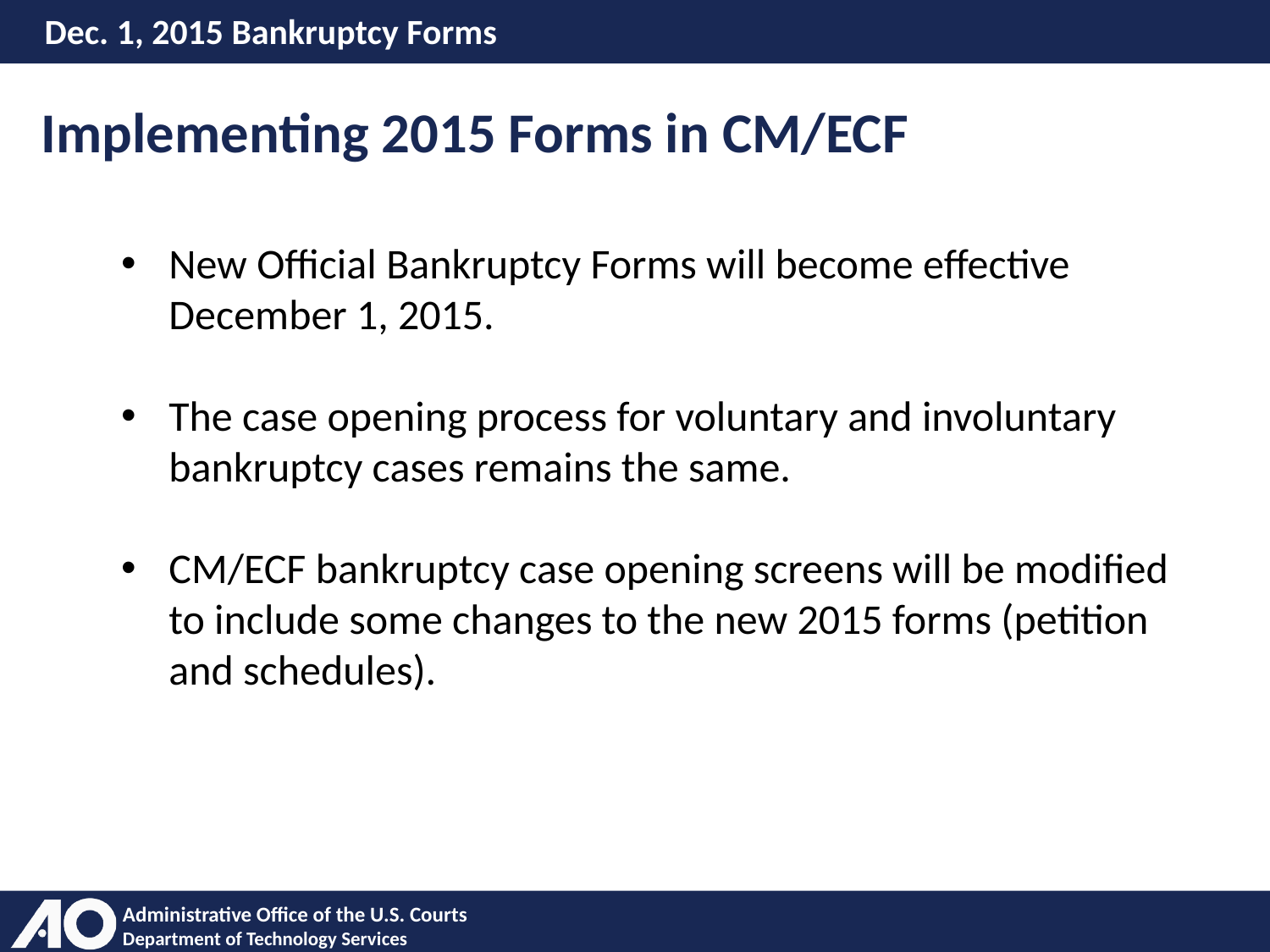

# Dec. 1, 2015 Bankruptcy Forms

Implementing 2015 Forms in CM/ECF
New Official Bankruptcy Forms will become effective December 1, 2015.

The case opening process for voluntary and involuntary bankruptcy cases remains the same.

CM/ECF bankruptcy case opening screens will be modified to include some changes to the new 2015 forms (petition and schedules).